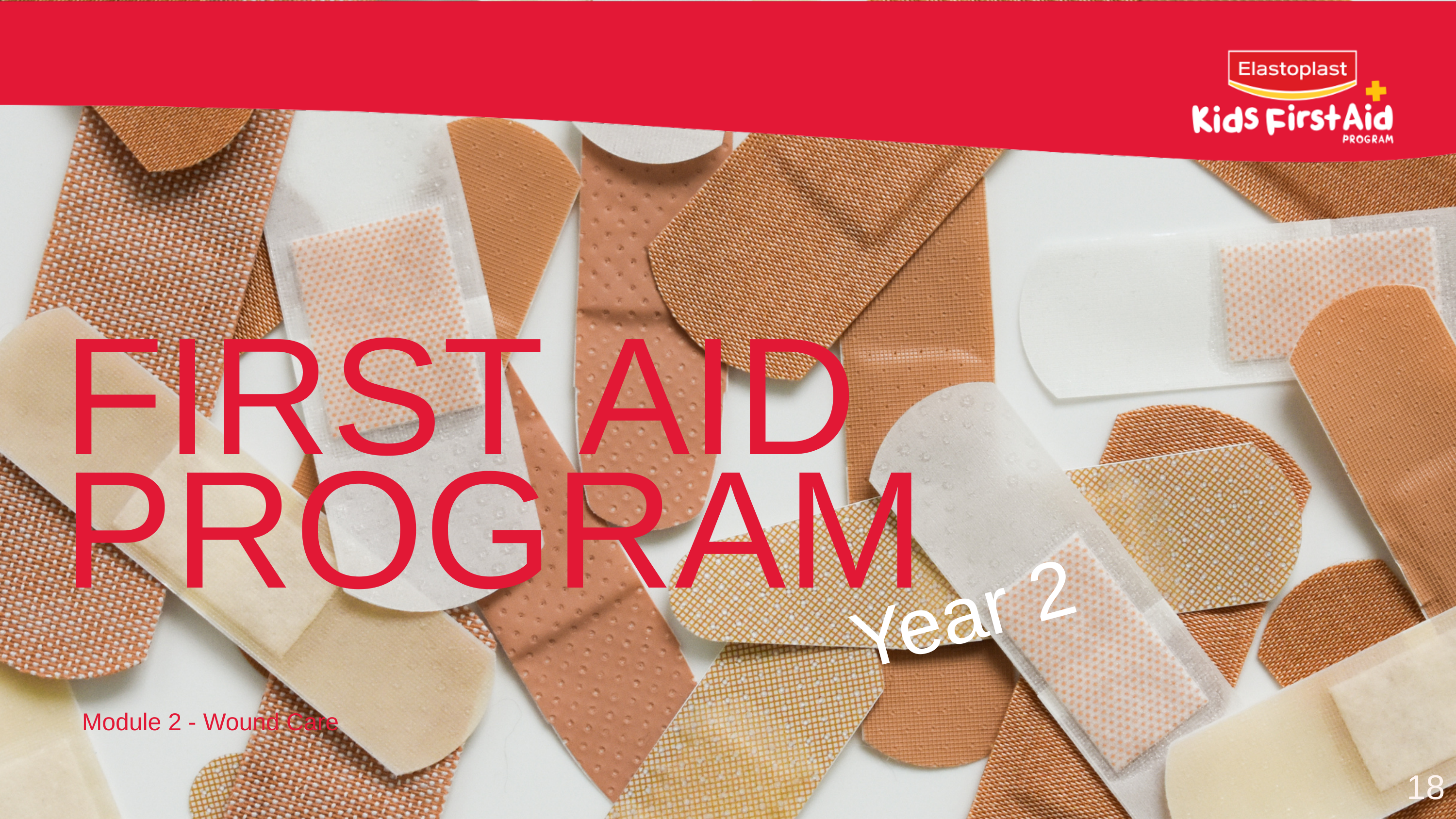

FIRST AID PROGRAM
Year 2
Module 2 - Wound Care
18